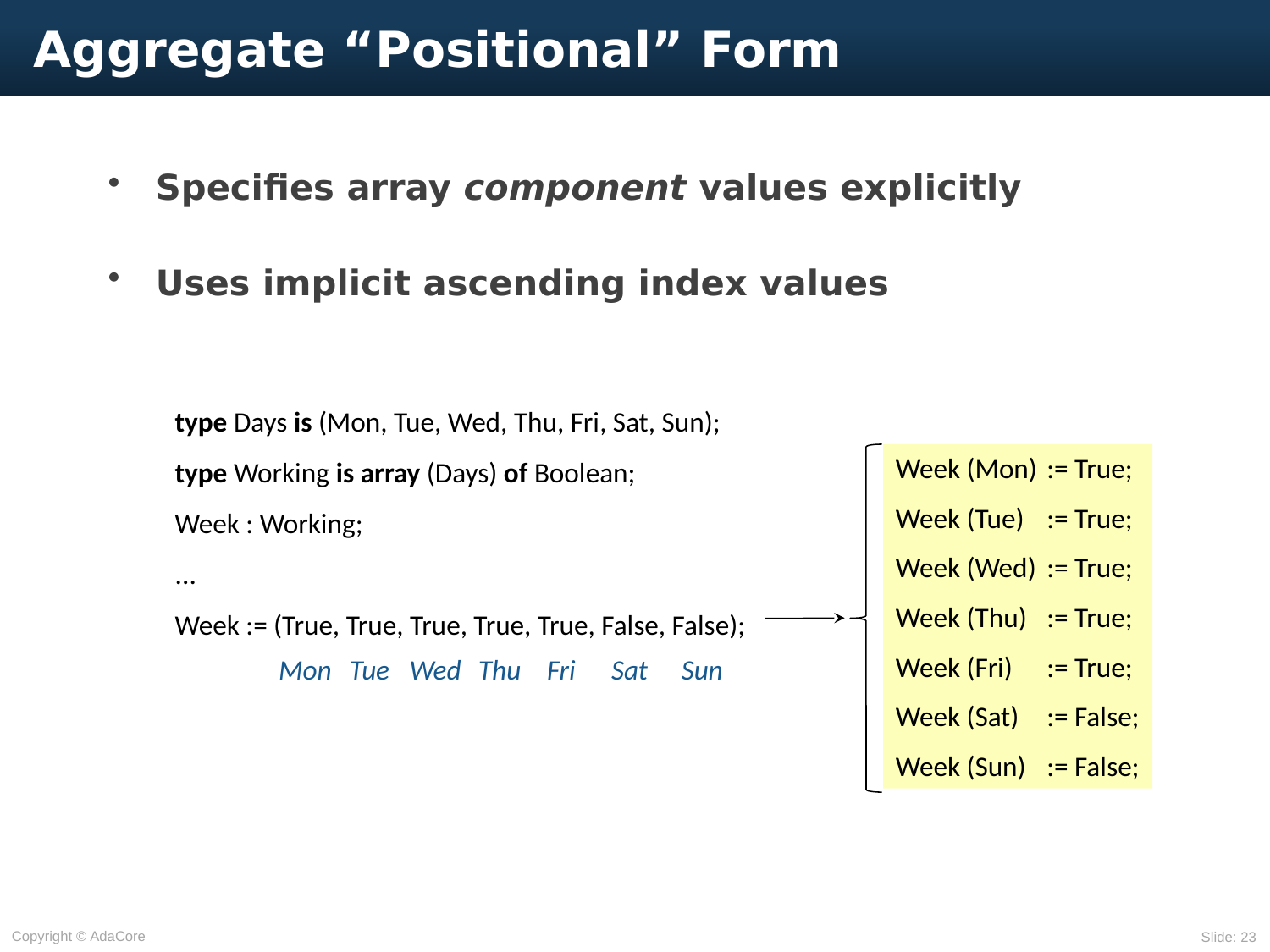

# Aggregate “Positional” Form
Specifies array component values explicitly
Uses implicit ascending index values
type Days is (Mon, Tue, Wed, Thu, Fri, Sat, Sun);
type Working is array (Days) of Boolean;
Week : Working;
...
Week := (True, True, True, True, True, False, False);

Week (Mon)	:= True;
Week (Tue)	:= True;
Week (Wed)	:= True;
Week (Thu)	:= True;
Week (Fri)	:= True;
Week (Sat)	:= False;
Week (Sun)	:= False;

Mon
Tue
Wed
Thu
Fri
Sat
Sun